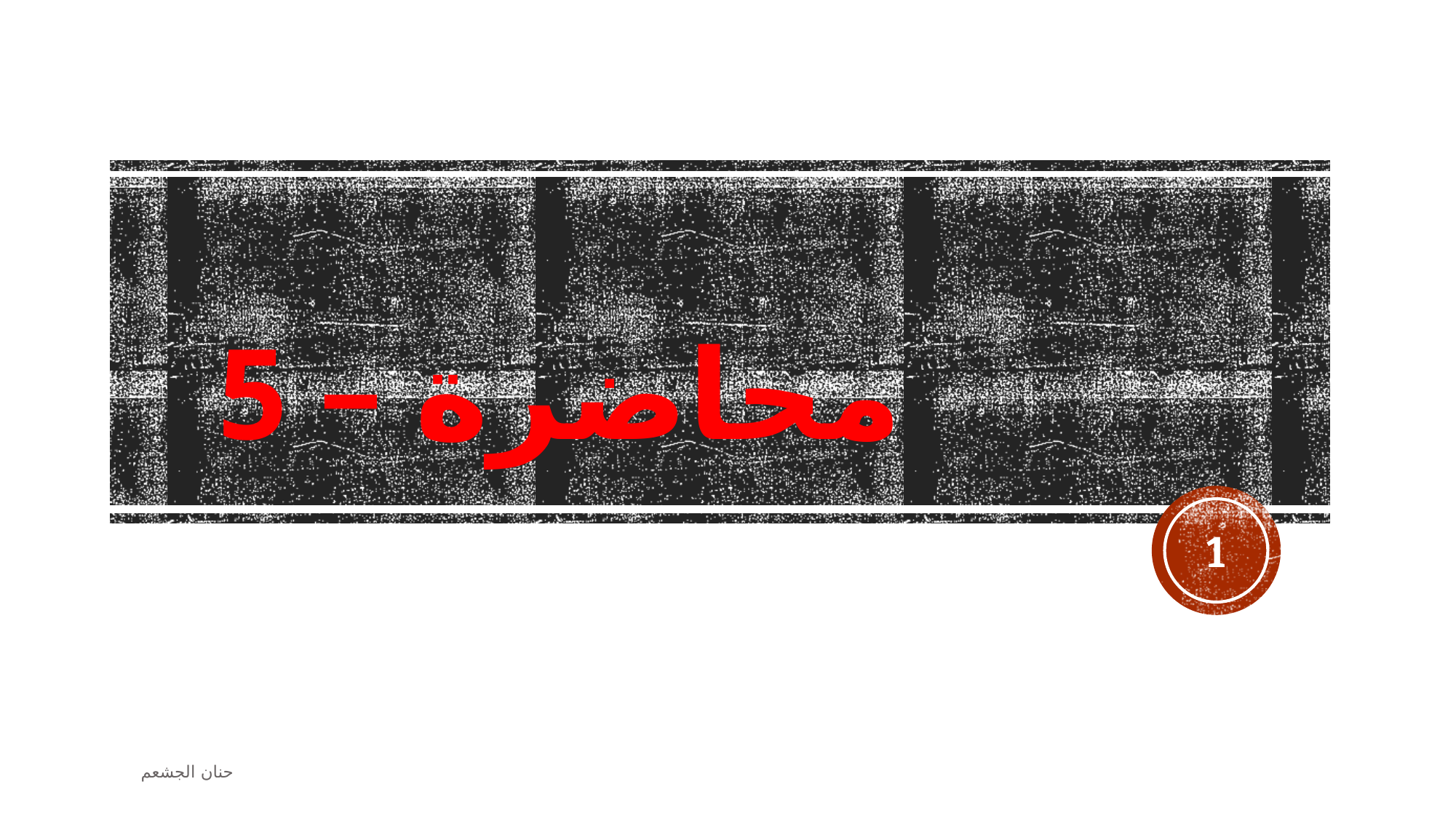

# محاضرة – 5
1
حنان الجشعم